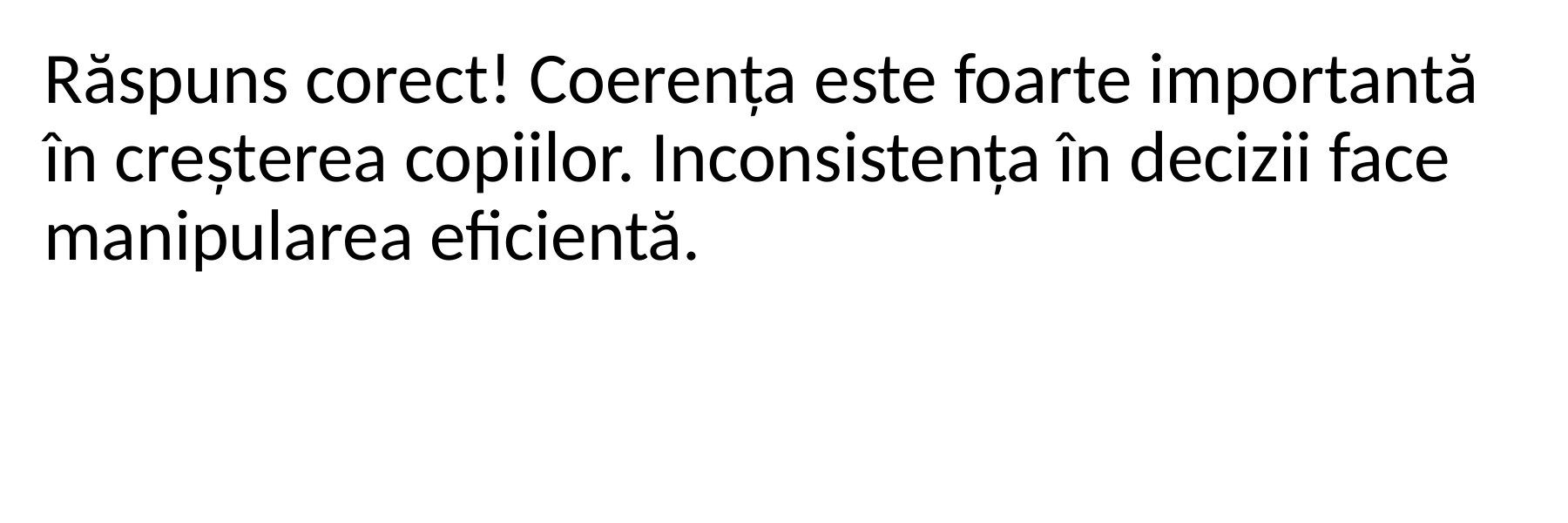

Răspuns corect! Coerența este foarte importantă în creșterea copiilor. Inconsistența în decizii face manipularea eficientă.